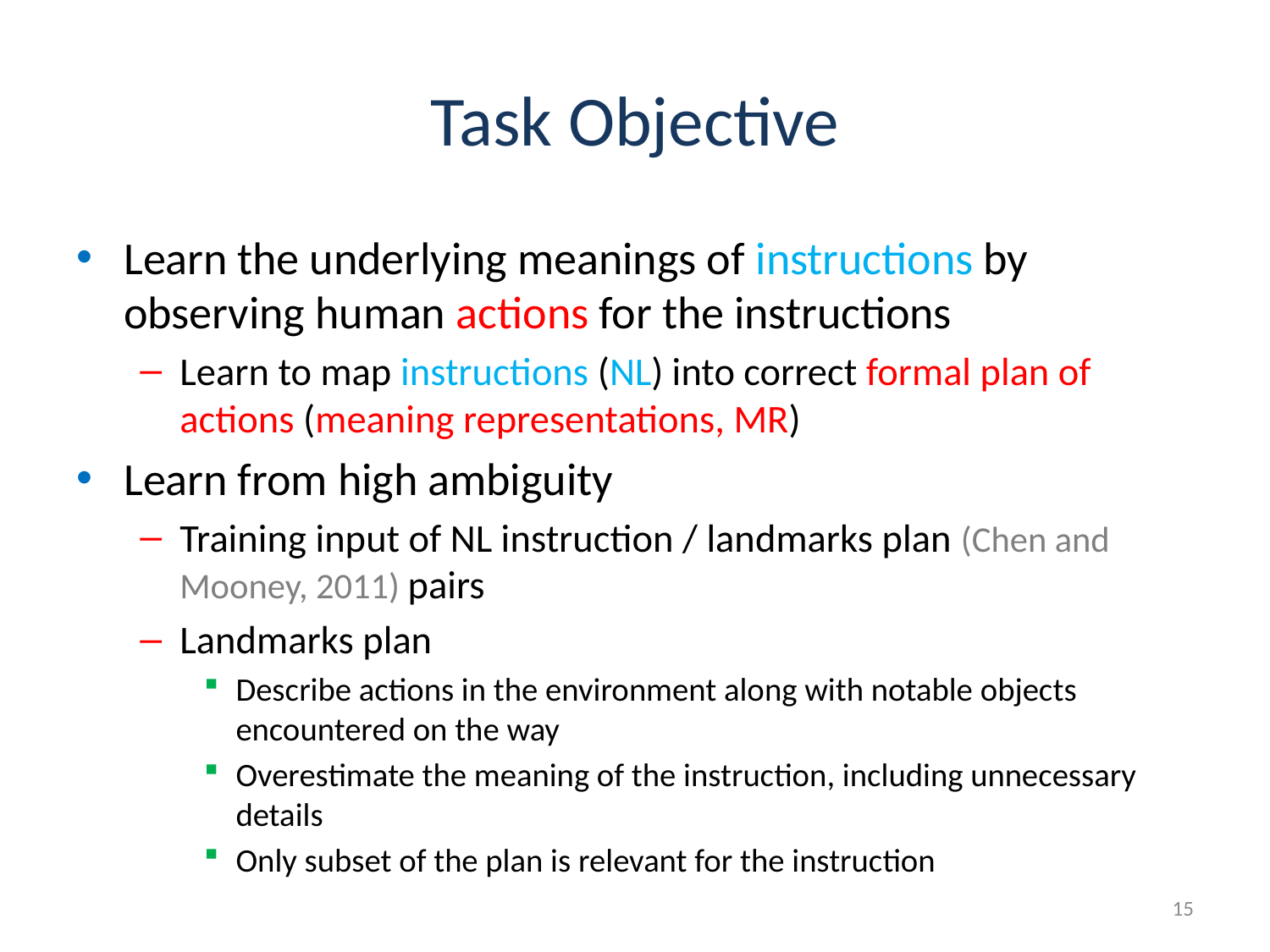

# Task Objective
Learn the underlying meanings of instructions by observing human actions for the instructions
Learn to map instructions (NL) into correct formal plan of actions (meaning representations, MR)
Learn from high ambiguity
Training input of NL instruction / landmarks plan (Chen and Mooney, 2011) pairs
Landmarks plan
Describe actions in the environment along with notable objects encountered on the way
Overestimate the meaning of the instruction, including unnecessary details
Only subset of the plan is relevant for the instruction
15